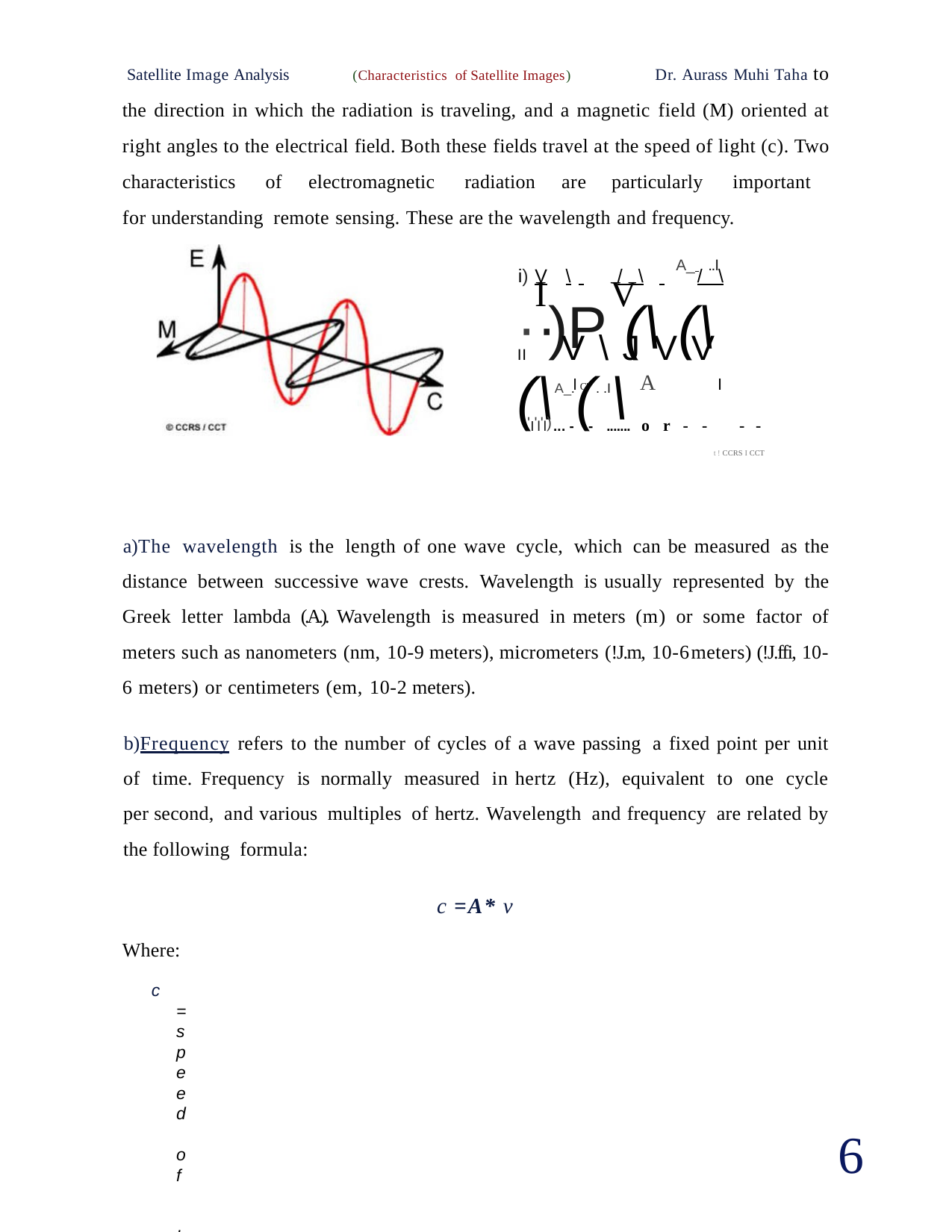

Satellite Image Analysis               (Characteristics  of Satellite Images)                 Dr. Aurass Muhi Taha to the direction in which the radiation is traveling, and a magnetic field (M) oriented at right angles to the electrical field. Both these fields travel at the speed of light (c). Two characteristics     of    electromagnetic     radiation    are    particularly     important    for understanding  remote sensing. These are the wavelength and frequency.

A_ 	..I

i) V\ 	/\ 	/\
IV
··)P (\ (\ (\A_.(..I\
II	V\JVV
A
IC'
I
'I'l'l)... --.......   or--	--

t!CCRS I CCT
The  wavelength  is the  length of one wave  cycle,  which  can be measured  as the distance  between  successive wave  crests.  Wavelength  is usually  represented  by  the Greek  letter  lambda  (.A.).  Wavelength  is measured  in meters  (m)  or  some  factor  of meters such as nanometers (nm, 10-9 meters), micrometers (!J.m, 10-6meters) (!J.ffi, 10- 6 meters) or centimeters (em, 10-2 meters).

Frequency refers to the number of cycles of a wave passing  a fixed point per unit of  time. Frequency  is  normally  measured  in hertz  (Hz),  equivalent  to  one  cycle per second,  and various  multiples  of hertz. Wavelength  and frequency  are related by the following  formula:

c =A* v

Where:

c =speed of  light (3 *108 m. s-1), A = wavelength(m) and v =Frequency (Hz)
Therefore,   the   two   are   inversely   related   to  each   other.   The   shorter   the wavelength,   the  higher  the  frequency.  The  longer  the  wavelength,   the  lower  the frequency.
6